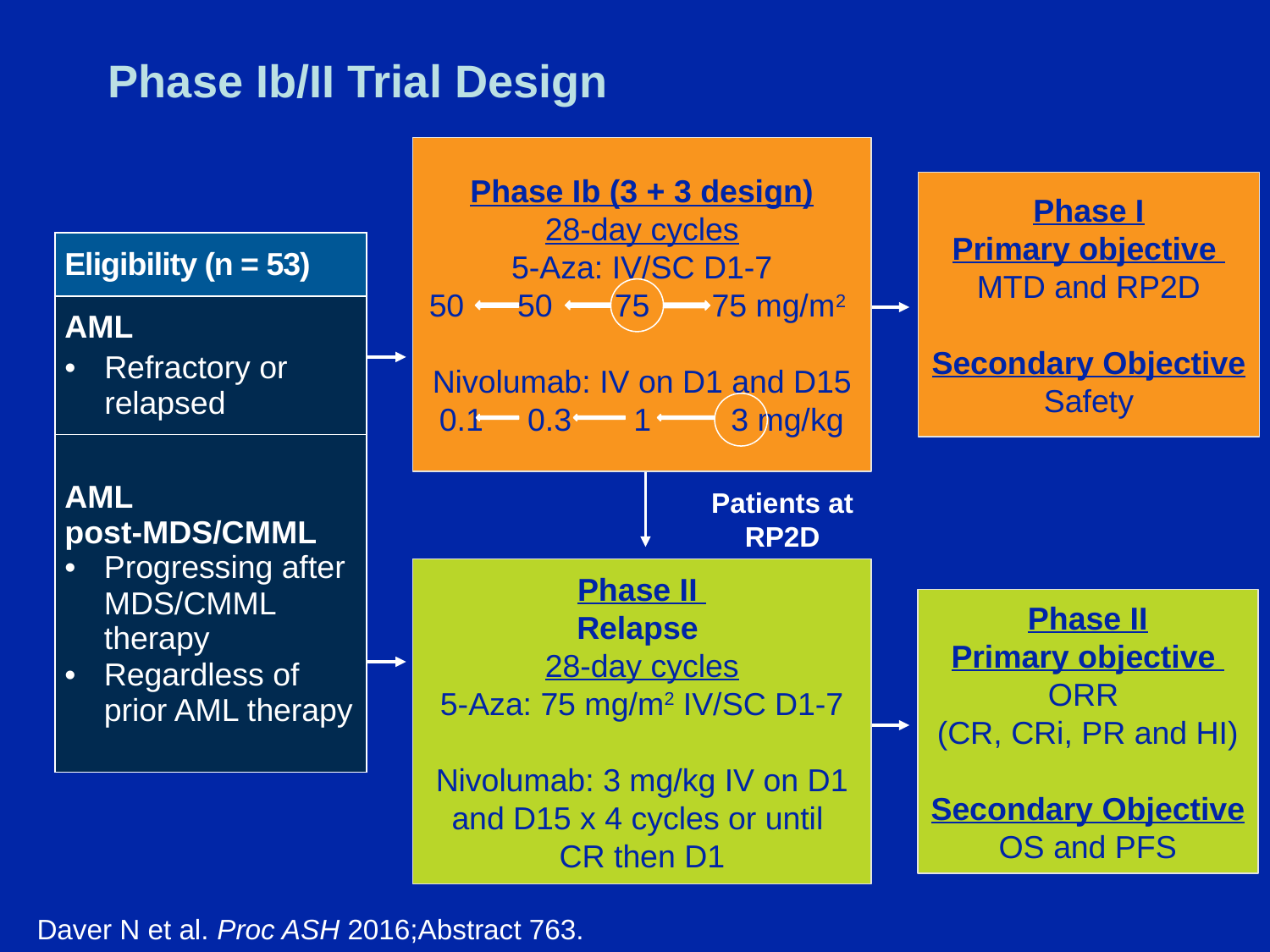

# Phase Ib/II Trial Design

Phase Ib (3 + 3 design)
28-day cycles
5-Aza: IV/SC D1-7
50      50       75       75 mg/m2

Nivolumab: IV on D1 and D15
0.1     0.3       1         3 mg/kg

Phase I
Primary objective
MTD and RP2D

Secondary Objective
Safety
| Eligibility (n = 53) |
| --- |
| AML Refractory or relapsed |
| AML post-MDS/CMML Progressing after MDS/CMML therapy Regardless of prior AML therapy |

Patients at RP2D

Phase II
Relapse
28-day cycles
5-Aza: 75 mg/m2 IV/SC D1-7

Nivolumab: 3 mg/kg IV on D1 and D15 x 4 cycles or until
CR then D1

Phase II
Primary objective
ORR
(CR, CRi, PR and HI)

Secondary Objective
OS and PFS
Daver N et al. Proc ASH 2016;Abstract 763.